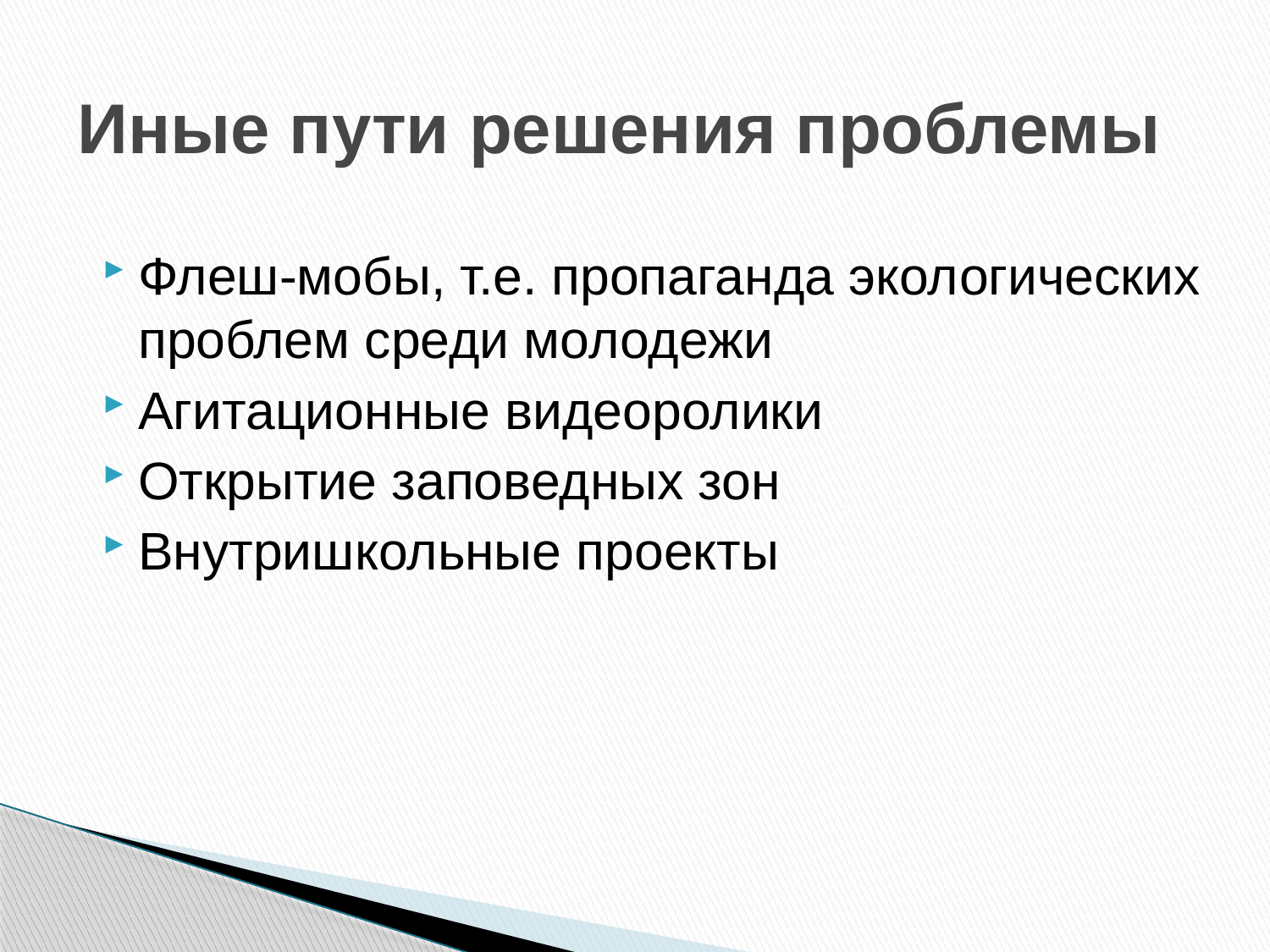

# Иные пути решения проблемы
Флеш-мобы, т.е. пропаганда экологических проблем среди молодежи
Агитационные видеоролики
Открытие заповедных зон
Внутришкольные проекты